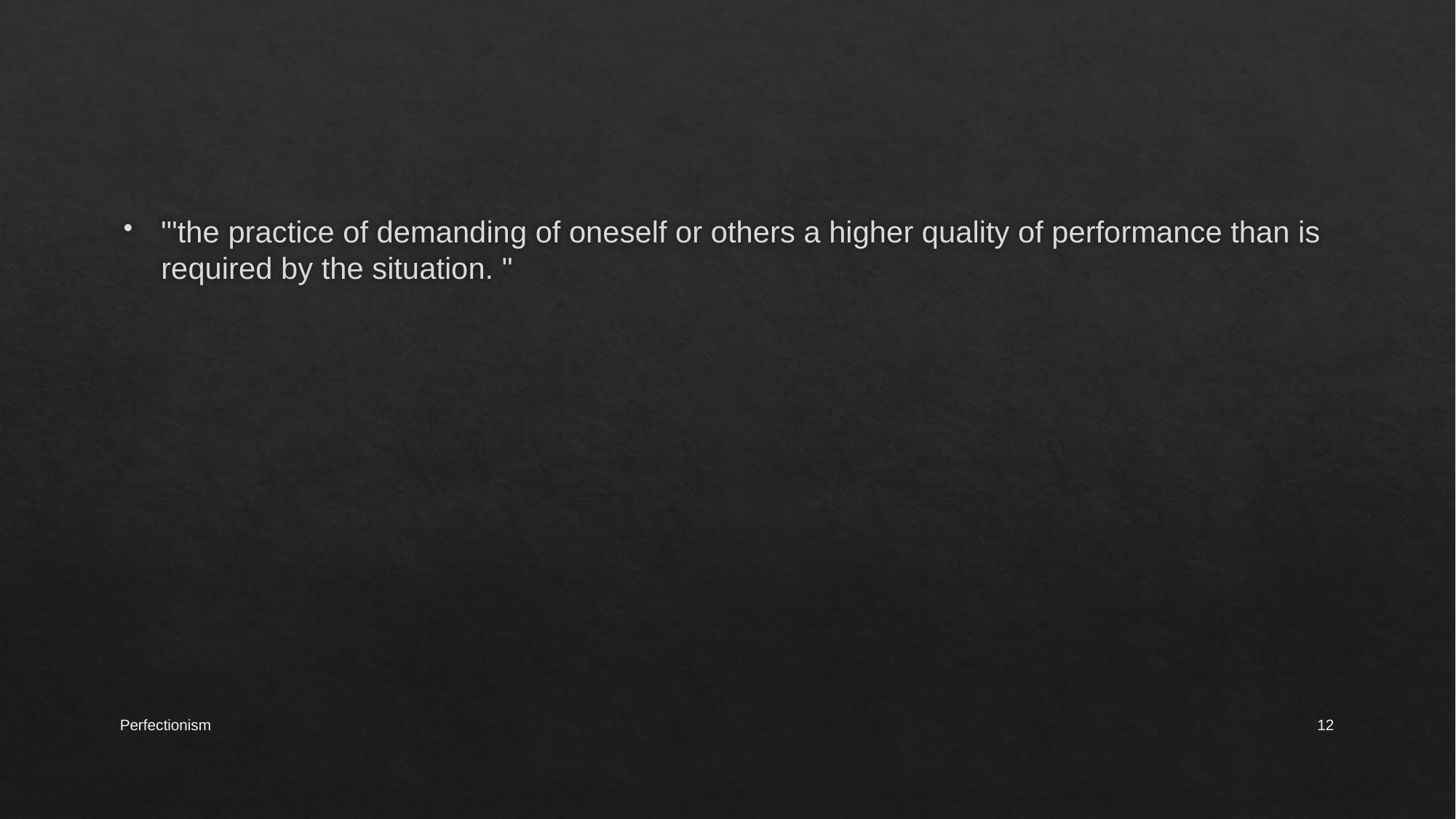

#
"'the practice of demanding of oneself or others a higher quality of performance than is required by the situation. "
Perfectionism
12